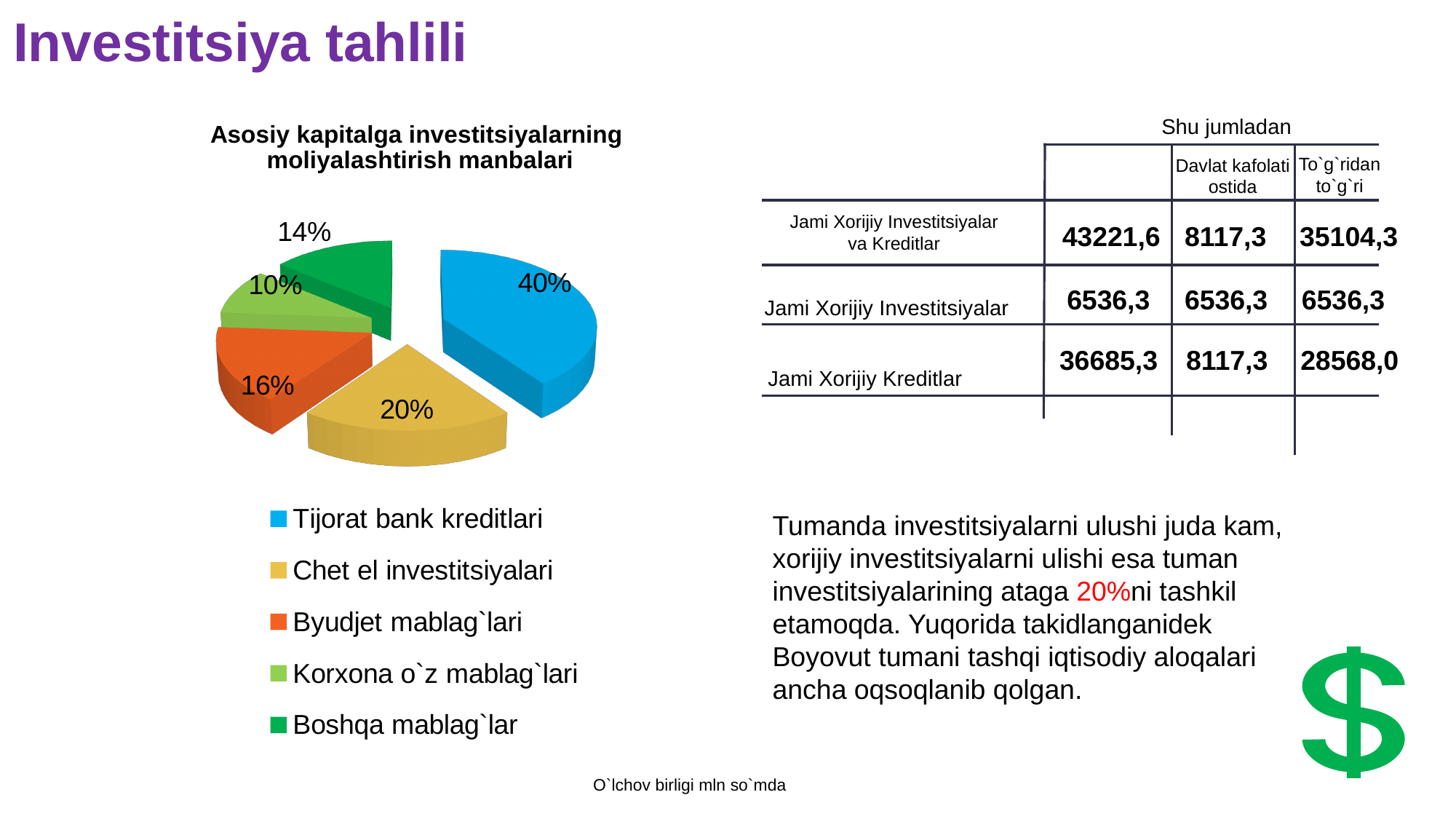

Investitsiya tahlili

[unsupported chart]

Shu jumladan
To`g`ridan to`g`ri
Davlat kafolati ostida
Jami Xorijiy Investitsiyalar va Kreditlar
43221,6
8117,3
35104,3
6536,3
6536,3
6536,3
Jami Xorijiy Investitsiyalar
36685,3
8117,3
28568,0
Jami Xorijiy Kreditlar
Tumanda investitsiyalarni ulushi juda kam, xorijiy investitsiyalarni ulishi esa tuman investitsiyalarining ataga 20%ni tashkil etamoqda. Yuqorida takidlanganidek Boyovut tumani tashqi iqtisodiy aloqalari ancha oqsoqlanib qolgan.

O`lchov birligi mln so`mda